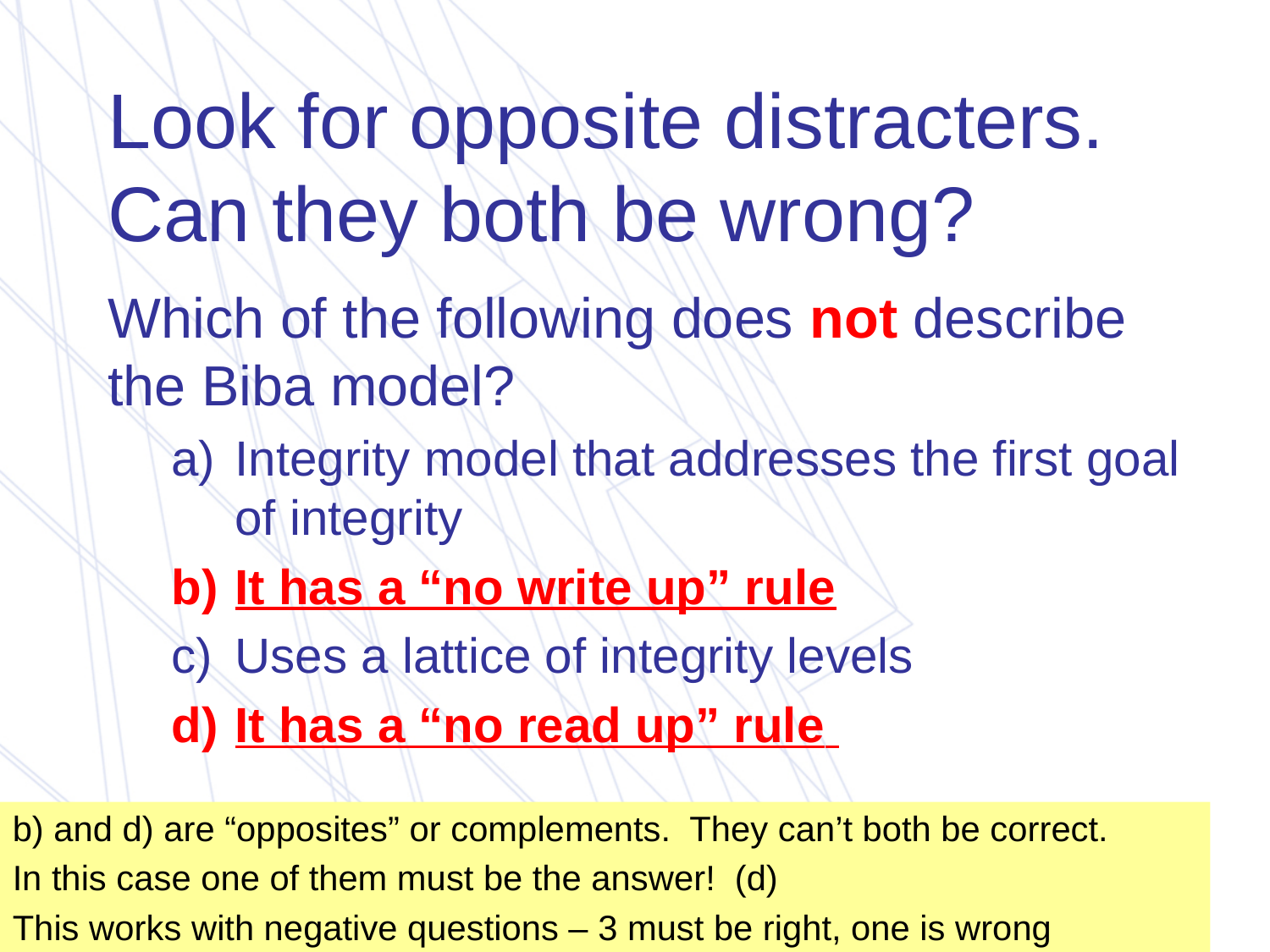

# Look for opposite distracters. Can they both be wrong?
Which of the following does not describe the Biba model?
Integrity model that addresses the first goal of integrity
It has a “no write up” rule
Uses a lattice of integrity levels
It has a “no read up” rule
b) and d) are “opposites” or complements.  They can’t both be correct.
In this case one of them must be the answer!  (d)
This works with negative questions – 3 must be right, one is wrong